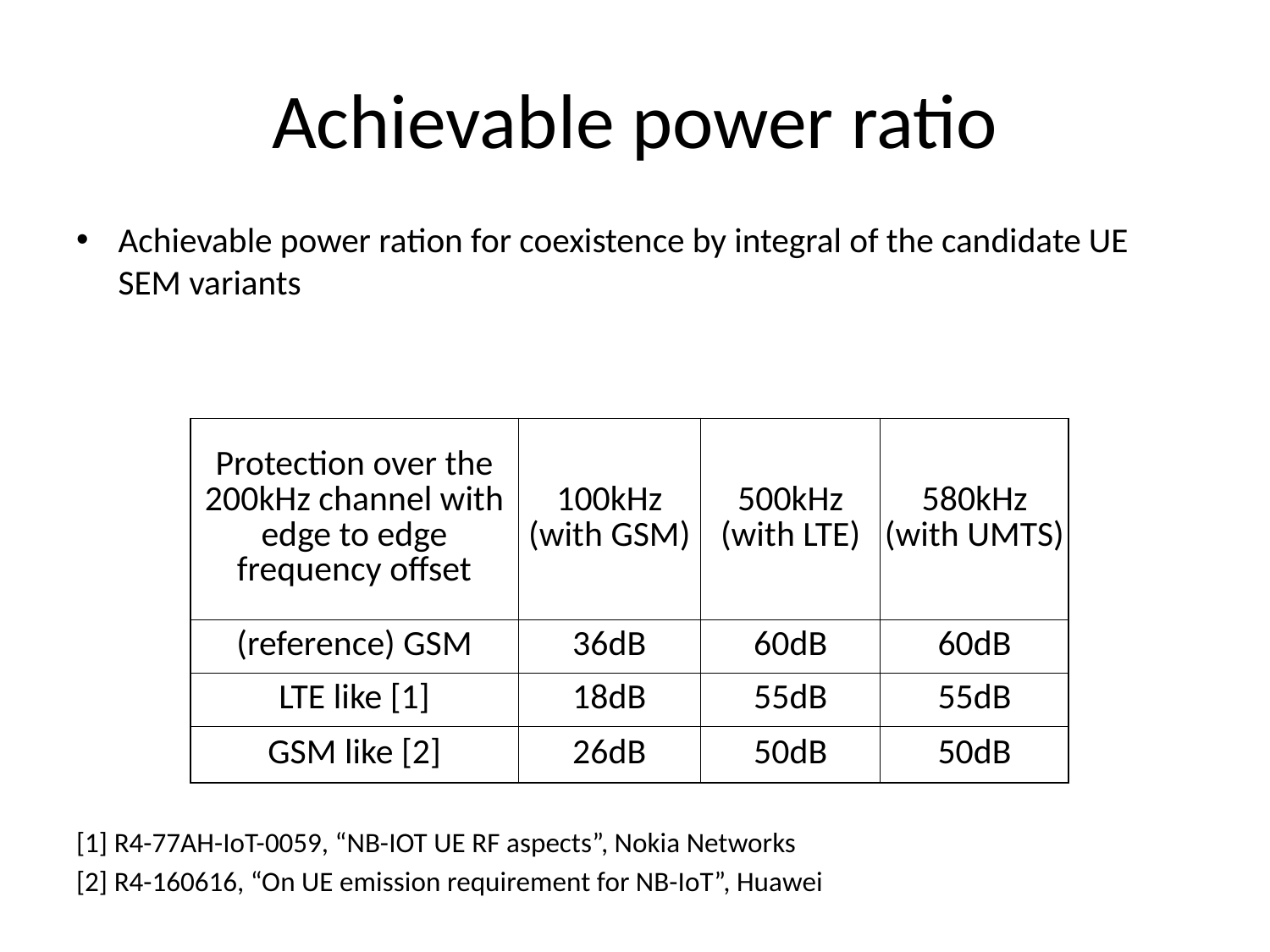

# Achievable power ratio
Achievable power ration for coexistence by integral of the candidate UE SEM variants

[1] R4-77AH-IoT-0059, “NB-IOT UE RF aspects”, Nokia Networks
[2] R4-160616, “On UE emission requirement for NB-IoT”, Huawei
| Protection over the 200kHz channel with edge to edge frequency offset | 100kHz (with GSM) | 500kHz (with LTE) | 580kHz (with UMTS) |
| --- | --- | --- | --- |
| (reference) GSM | 36dB | 60dB | 60dB |
| LTE like [1] | 18dB | 55dB | 55dB |
| GSM like [2] | 26dB | 50dB | 50dB |